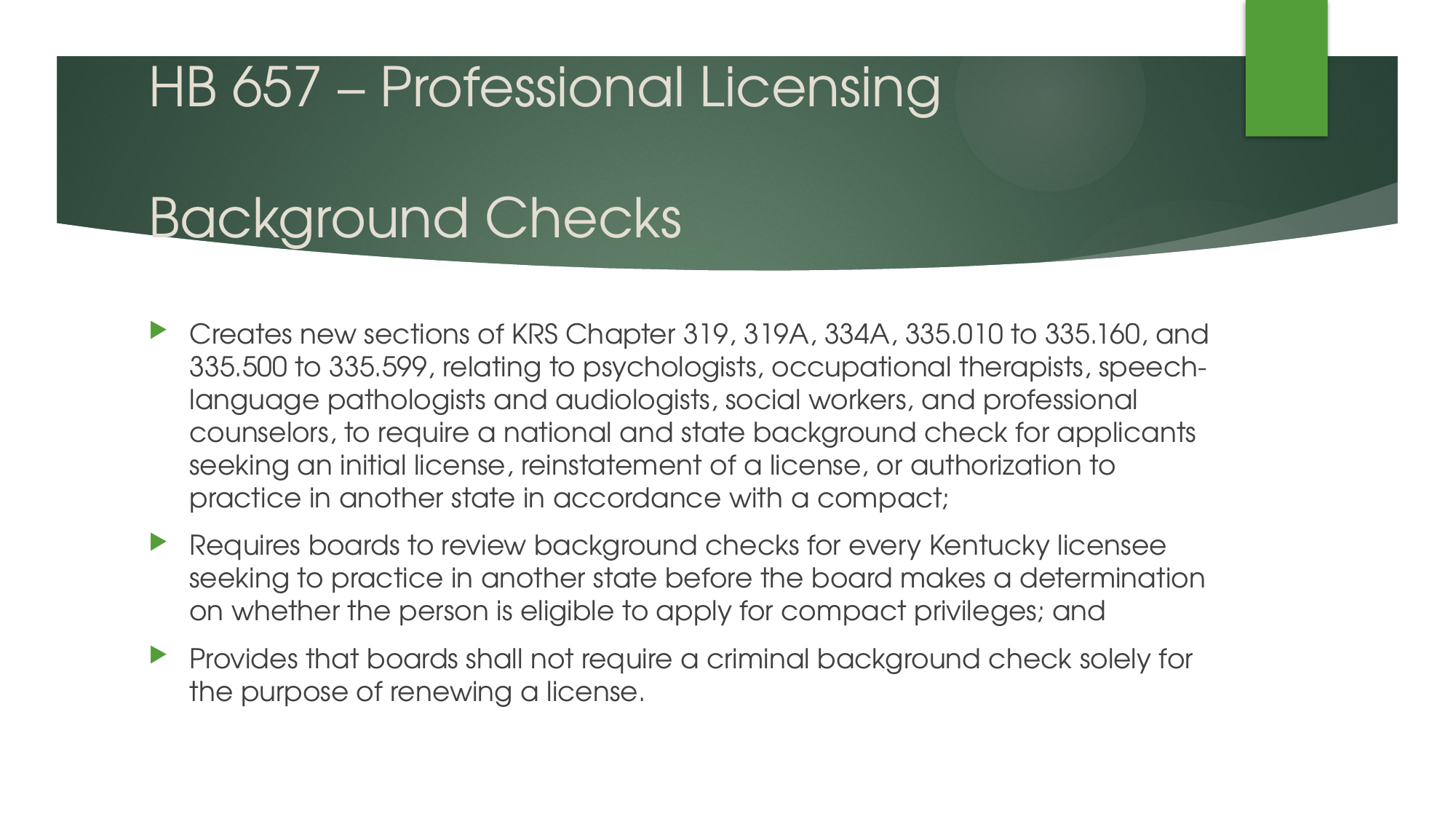

# HB 657 – Professional Licensing 									 Background Checks
Creates new sections of KRS Chapter 319, 319A, 334A, 335.010 to 335.160, and 335.500 to 335.599, relating to psychologists, occupational therapists, speech-language pathologists and audiologists, social workers, and professional counselors, to require a national and state background check for applicants seeking an initial license, reinstatement of a license, or authorization to practice in another state in accordance with a compact;
Requires boards to review background checks for every Kentucky licensee seeking to practice in another state before the board makes a determination on whether the person is eligible to apply for compact privileges; and
Provides that boards shall not require a criminal background check solely for the purpose of renewing a license.